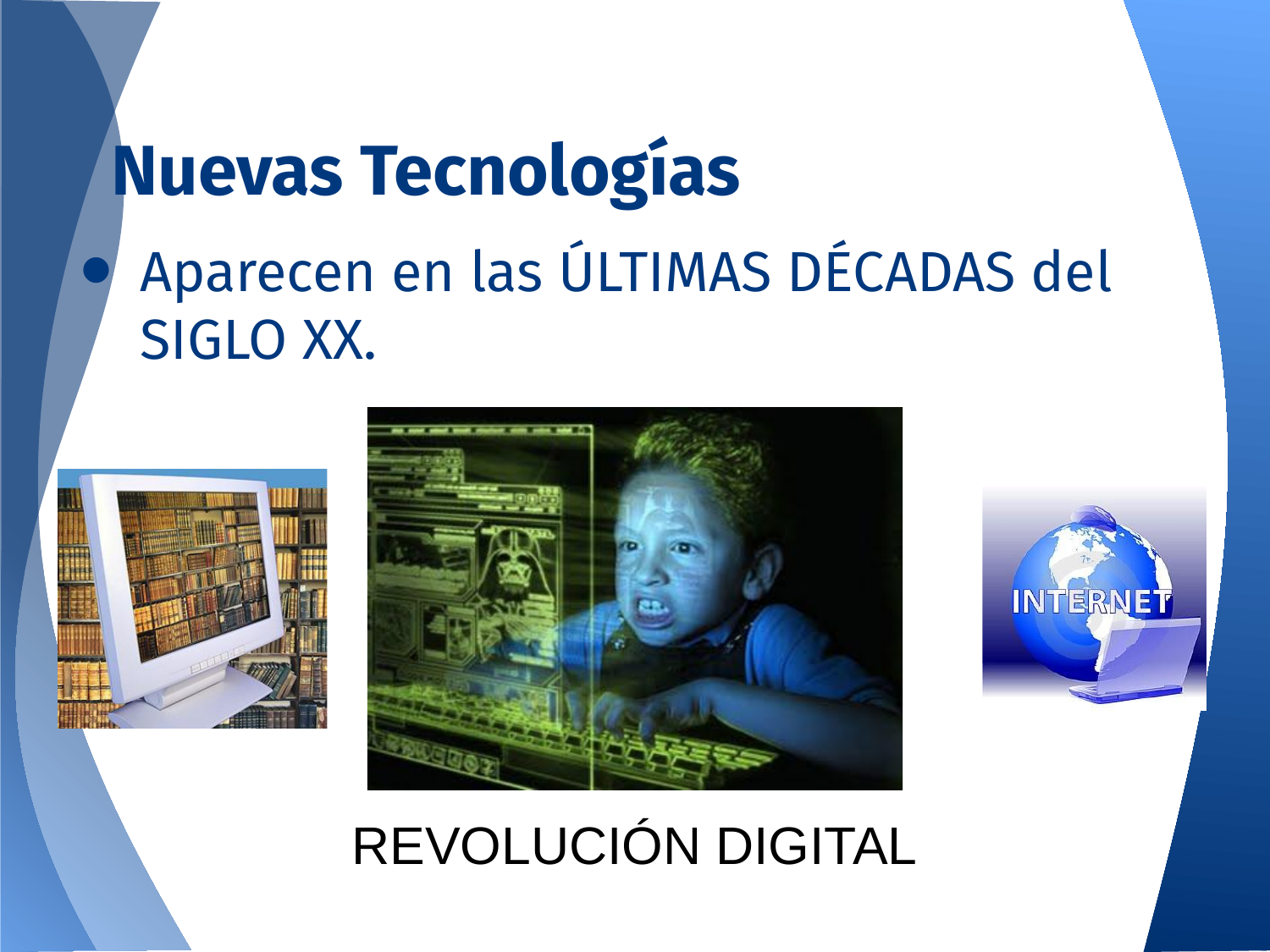

# Nuevas Tecnologías
Aparecen en las ÚLTIMAS DÉCADAS del SIGLO XX.

REVOLUCIÓN DIGITAL